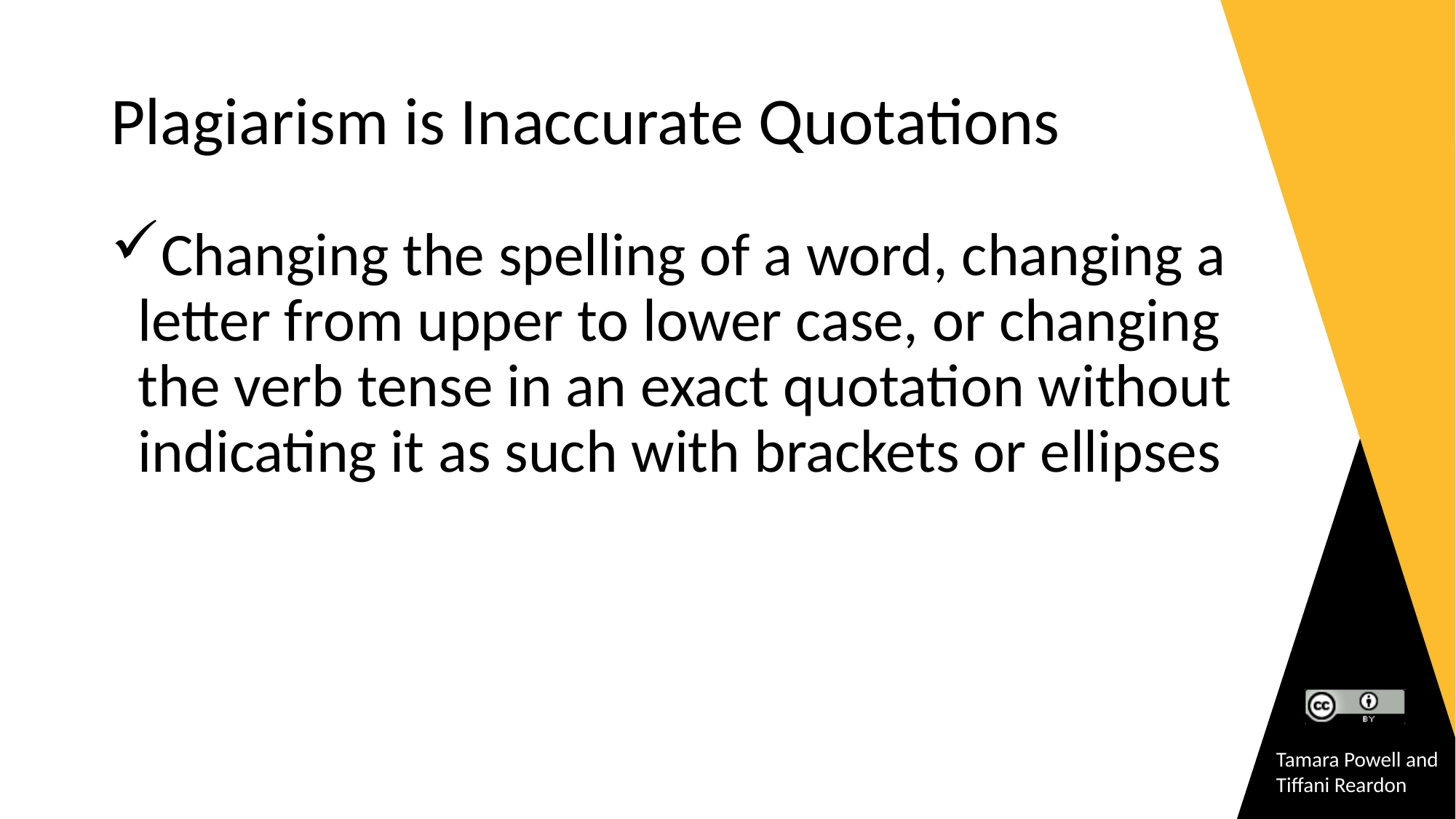

# Plagiarism is Inaccurate Quotations
Changing the spelling of a word, changing a letter from upper to lower case, or changing the verb tense in an exact quotation without indicating it as such with brackets or ellipses